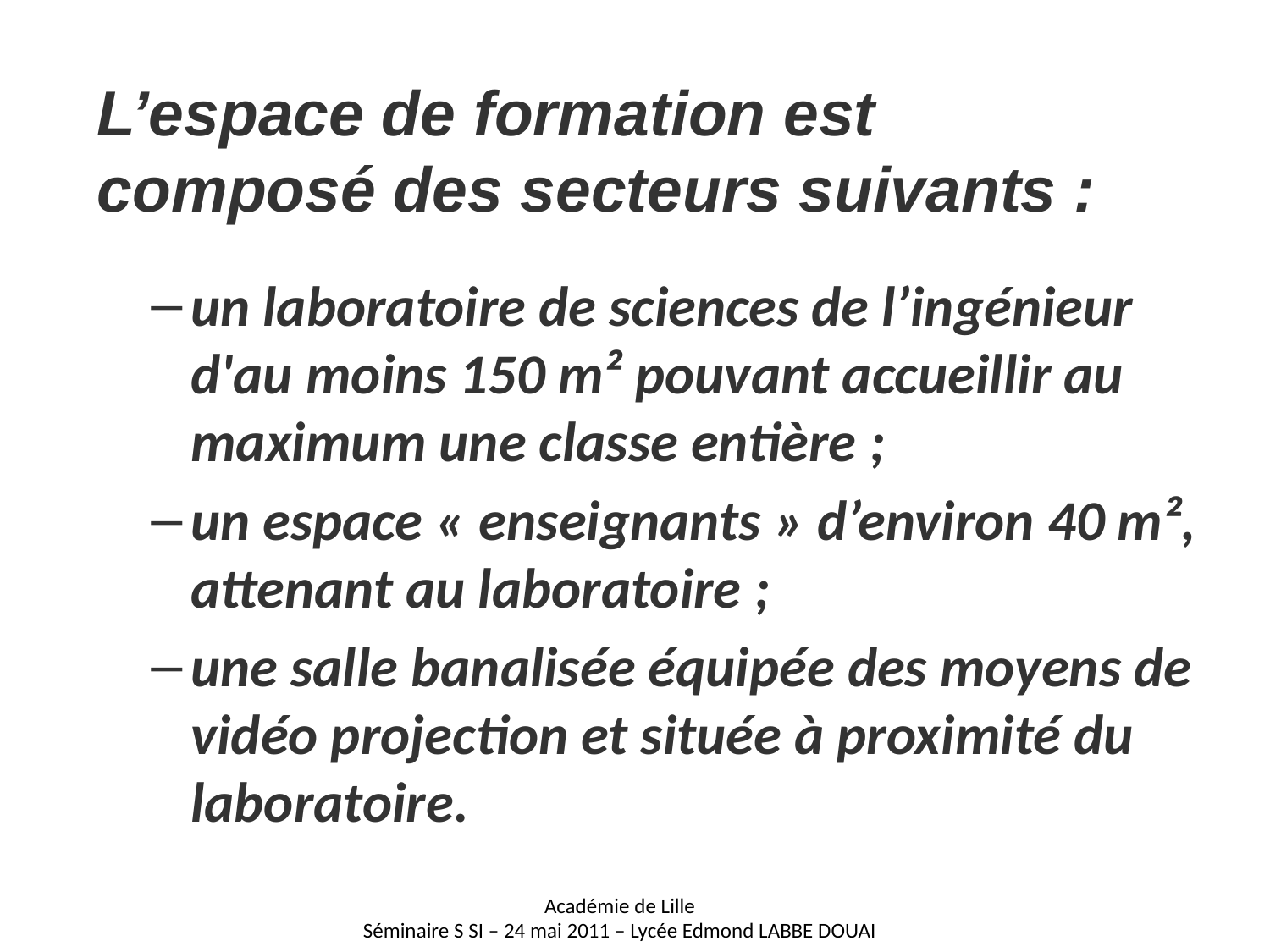

L’espace de formation est composé des secteurs suivants :

un laboratoire de sciences de l’ingénieur d'au moins 150 m² pouvant accueillir au maximum une classe entière ;
un espace « enseignants » d’environ 40 m², attenant au laboratoire ;
une salle banalisée équipée des moyens de vidéo projection et située à proximité du laboratoire.

Académie de Lille
Séminaire S SI – 24 mai 2011 – Lycée Edmond LABBE DOUAI